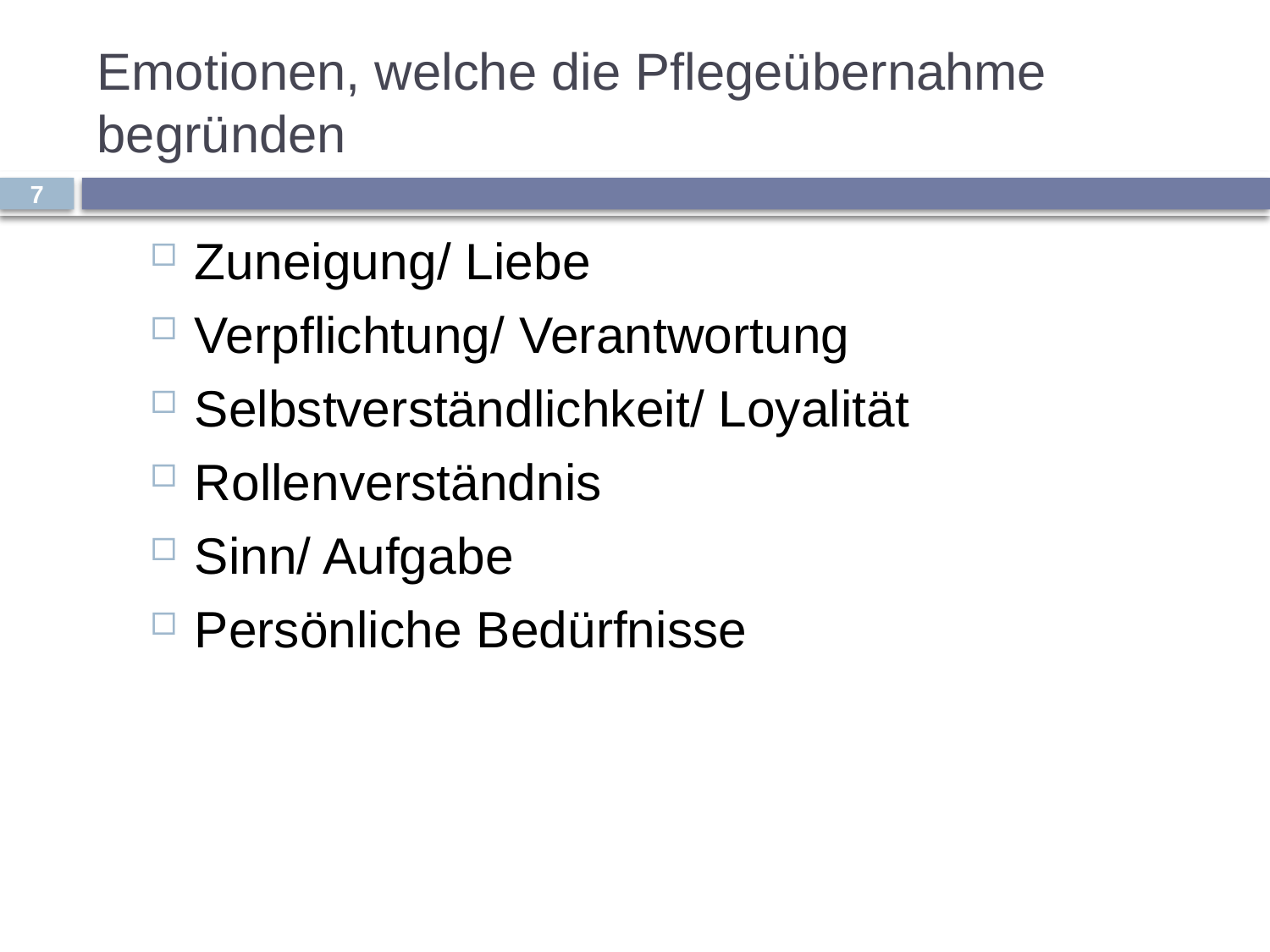

# Emotionen, welche die Pflegeübernahme begründen
7
Zuneigung/ Liebe
Verpflichtung/ Verantwortung
Selbstverständlichkeit/ Loyalität
Rollenverständnis
Sinn/ Aufgabe
Persönliche Bedürfnisse